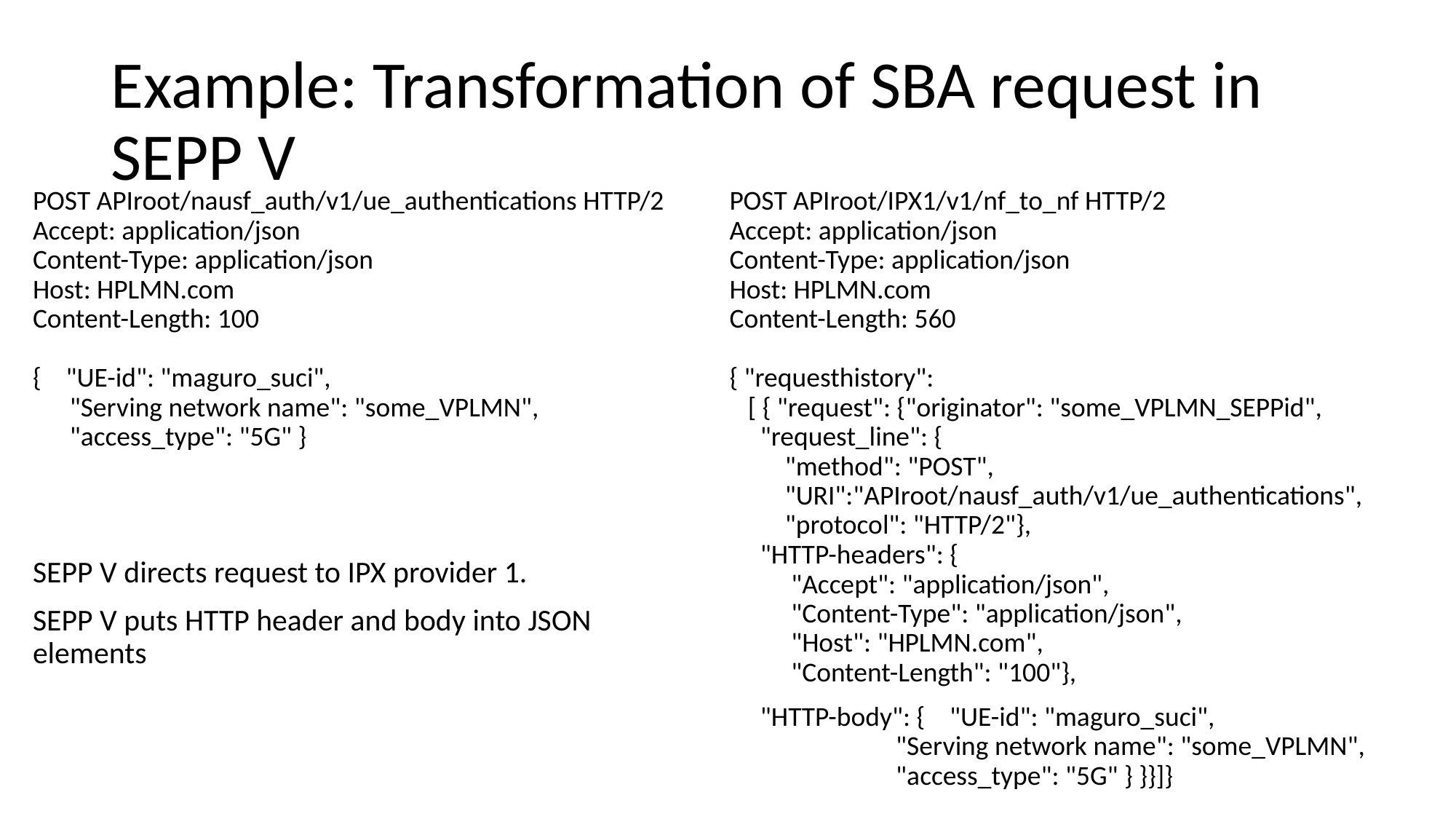

# Example: Transformation of SBA request in SEPP V
POST APIroot/nausf_auth/v1/ue_authentications HTTP/2
Accept: application/json
Content-Type: application/json
Host: HPLMN.com
Content-Length: 100
{    "UE-id": "maguro_suci",
      "Serving network name": "some_VPLMN",
      "access_type": "5G" }

SEPP V directs request to IPX provider 1.
SEPP V puts HTTP header and body into JSON elements
POST APIroot/IPX1/v1/nf_to_nf HTTP/2
Accept: application/json
Content-Type: application/json
Host: HPLMN.com
Content-Length: 560
{ "requesthistory":
   [ { "request": {"originator": "some_VPLMN_SEPPid",
     "request_line": {
         "method": "POST",
         "URI":"APIroot/nausf_auth/v1/ue_authentications",
         "protocol": "HTTP/2"},
     "HTTP-headers": {
          "Accept": "application/json",
          "Content-Type": "application/json",
          "Host": "HPLMN.com",
          "Content-Length": "100"},
     "HTTP-body": {    "UE-id": "maguro_suci",
                           "Serving network name": "some_VPLMN",
                           "access_type": "5G" } }}]}